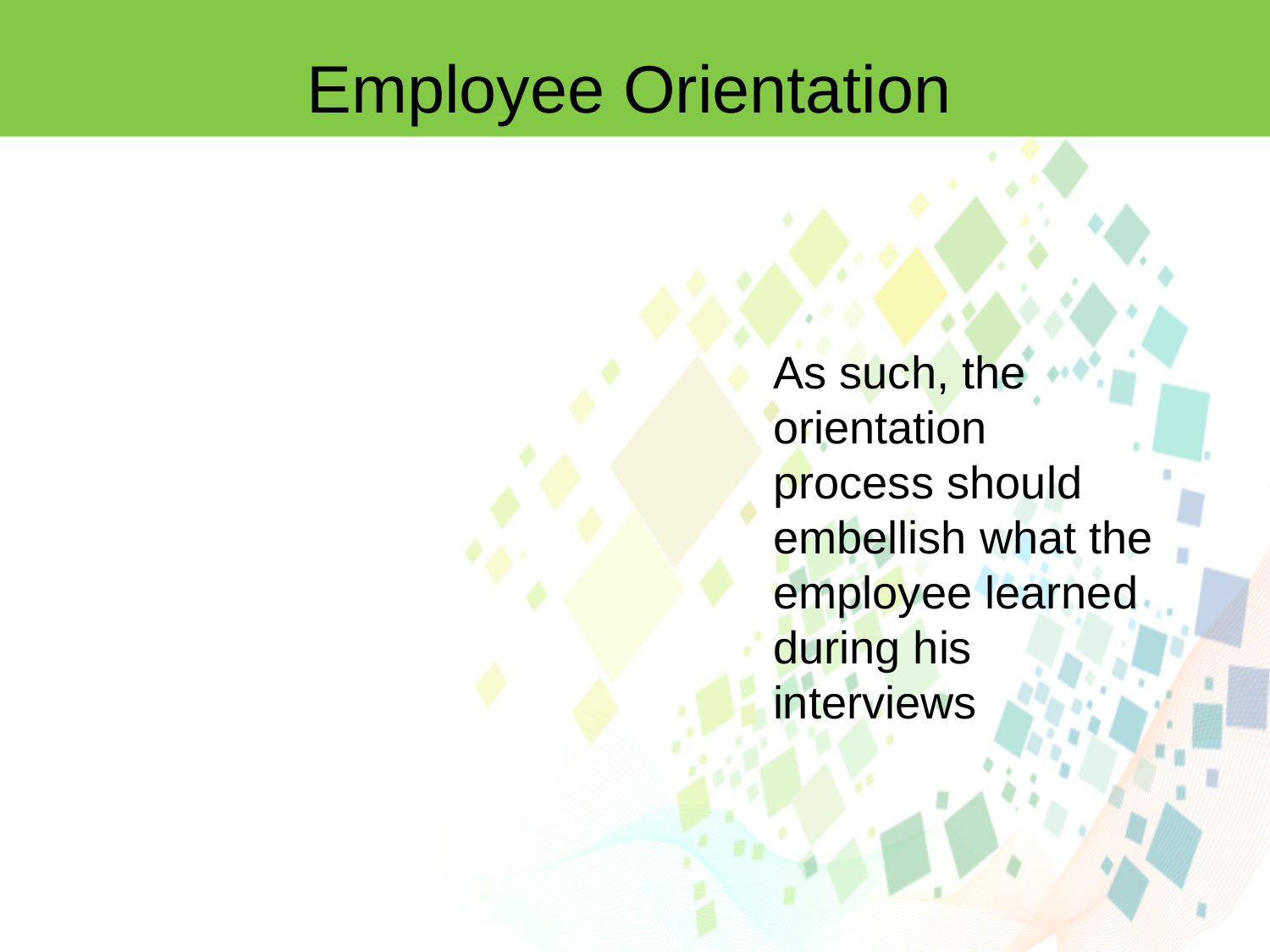

Employee Orientation
As such, the orientation process should embellish what the employee learned
during his interviews